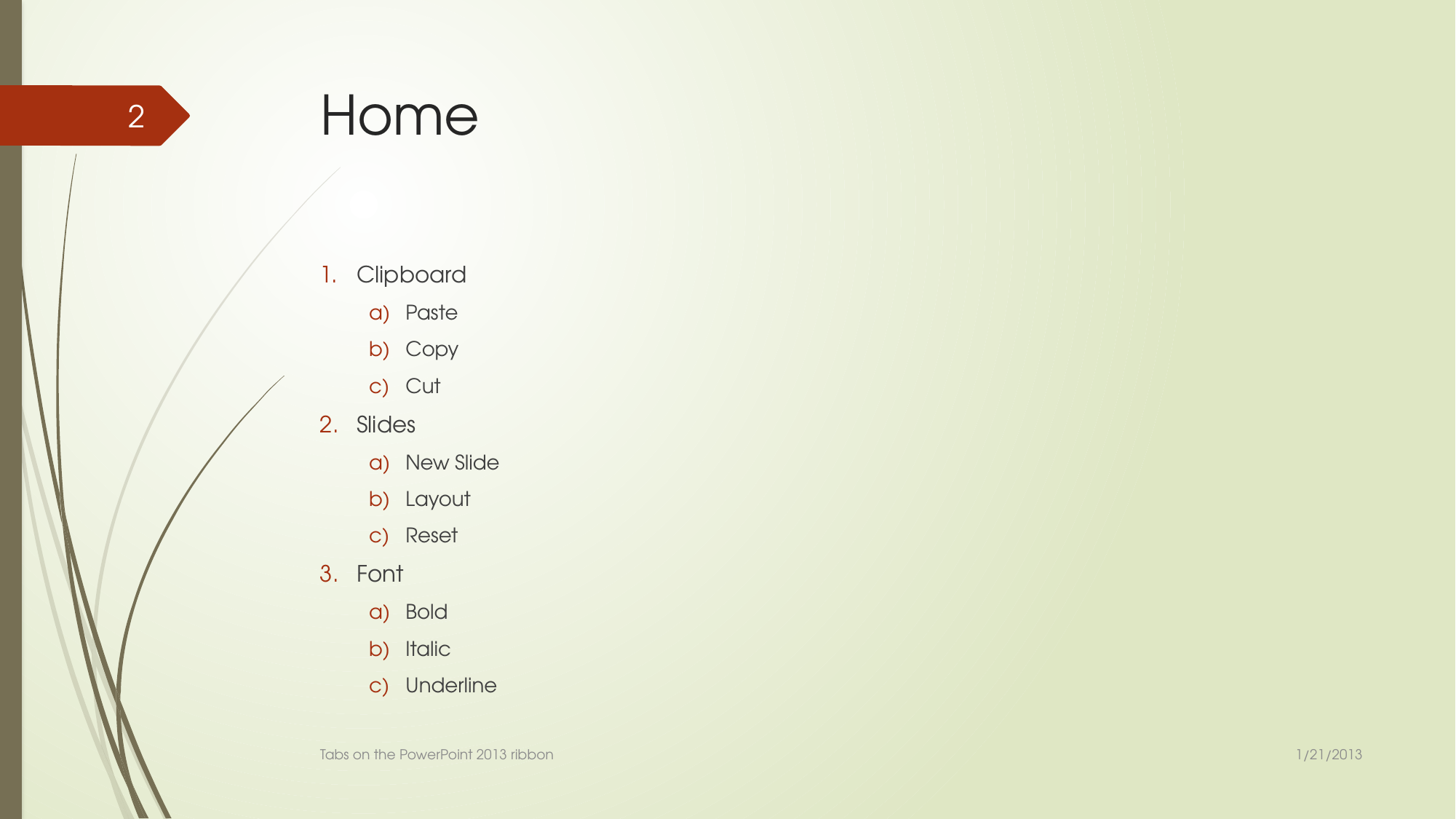

# Home
2
Clipboard
Paste
Copy
Cut
Slides
New Slide
Layout
Reset
Font
Bold
Italic
Underline
1/21/2013
Tabs on the PowerPoint 2013 ribbon